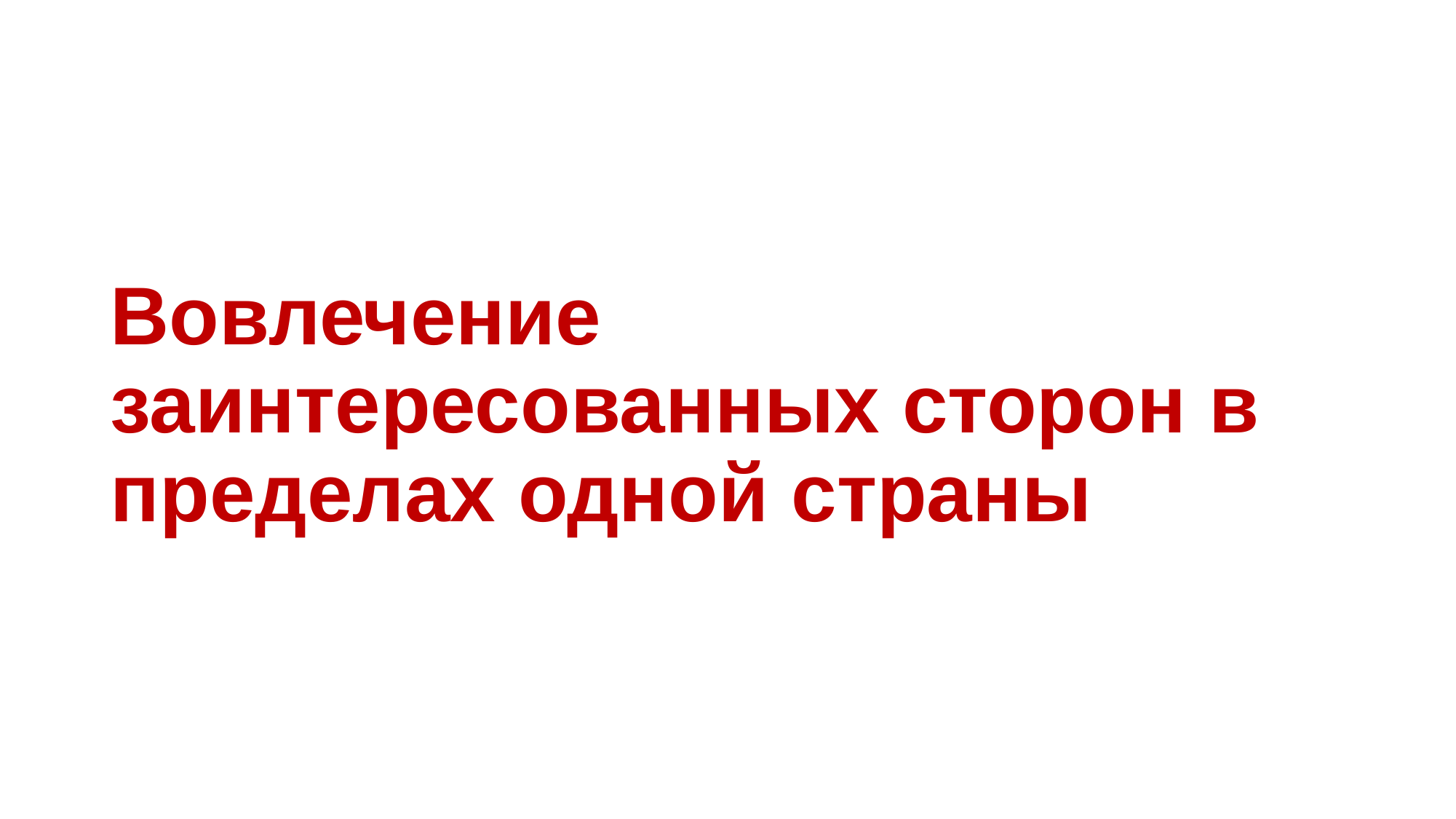

# Вовлечение заинтересованных сторон в пределах одной страны